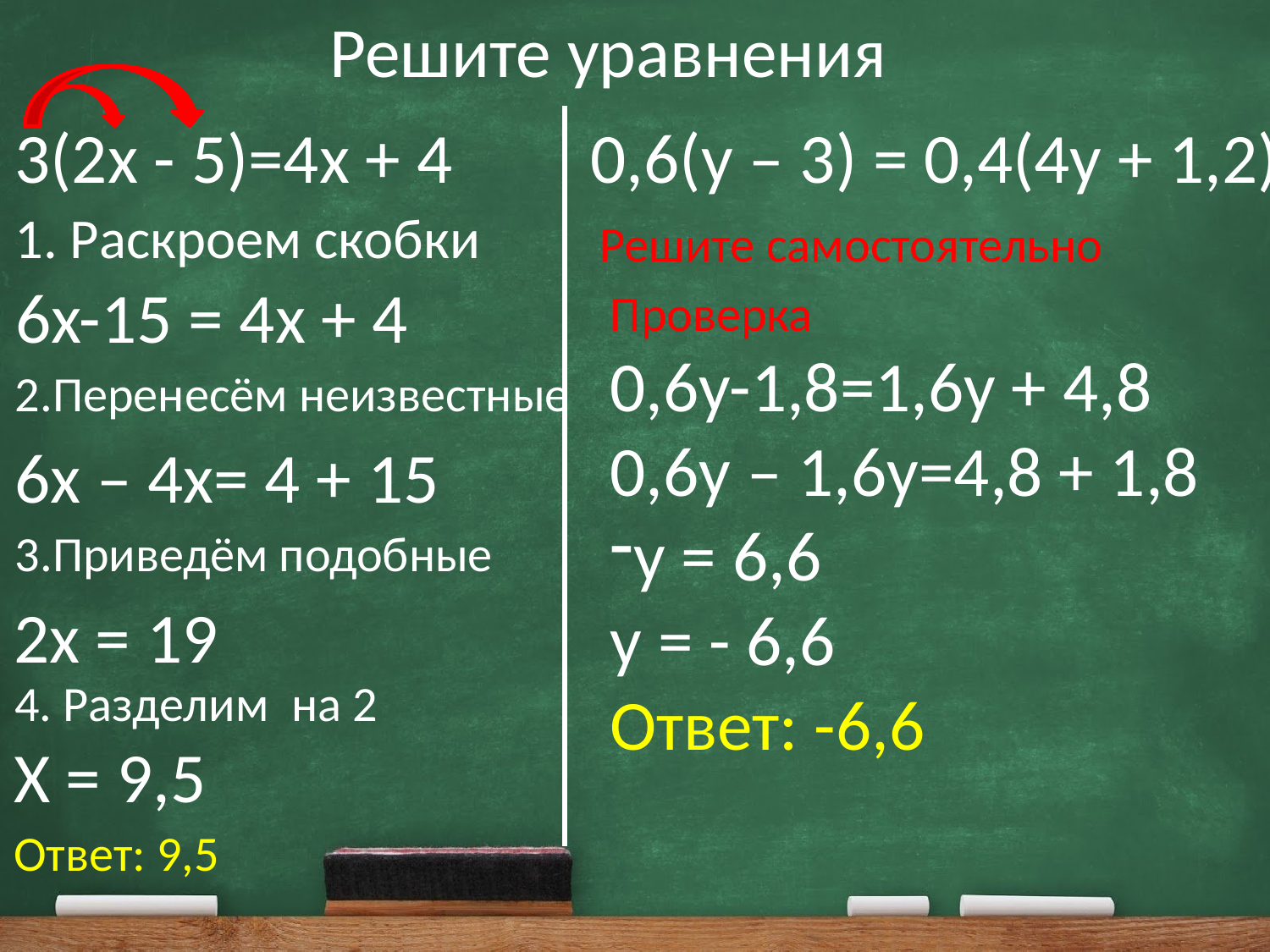

# Решите уравнения

3(2х - 5)=4х + 4
0,6(y – 3) = 0,4(4y + 1,2)
1. Раскроем скобки
Решите самостоятельно
6x-15 = 4x + 4
Проверка
0,6y-1,8=1,6y + 4,8
0,6y – 1,6y=4,8 + 1,8
y = 6,6
y = - 6,6
Ответ: -6,6

2.Перенесём неизвестные
6x – 4x= 4 + 15
3.Приведём подобные
2x = 19
4. Разделим  на 2
Х = 9,5
Ответ: 9,5